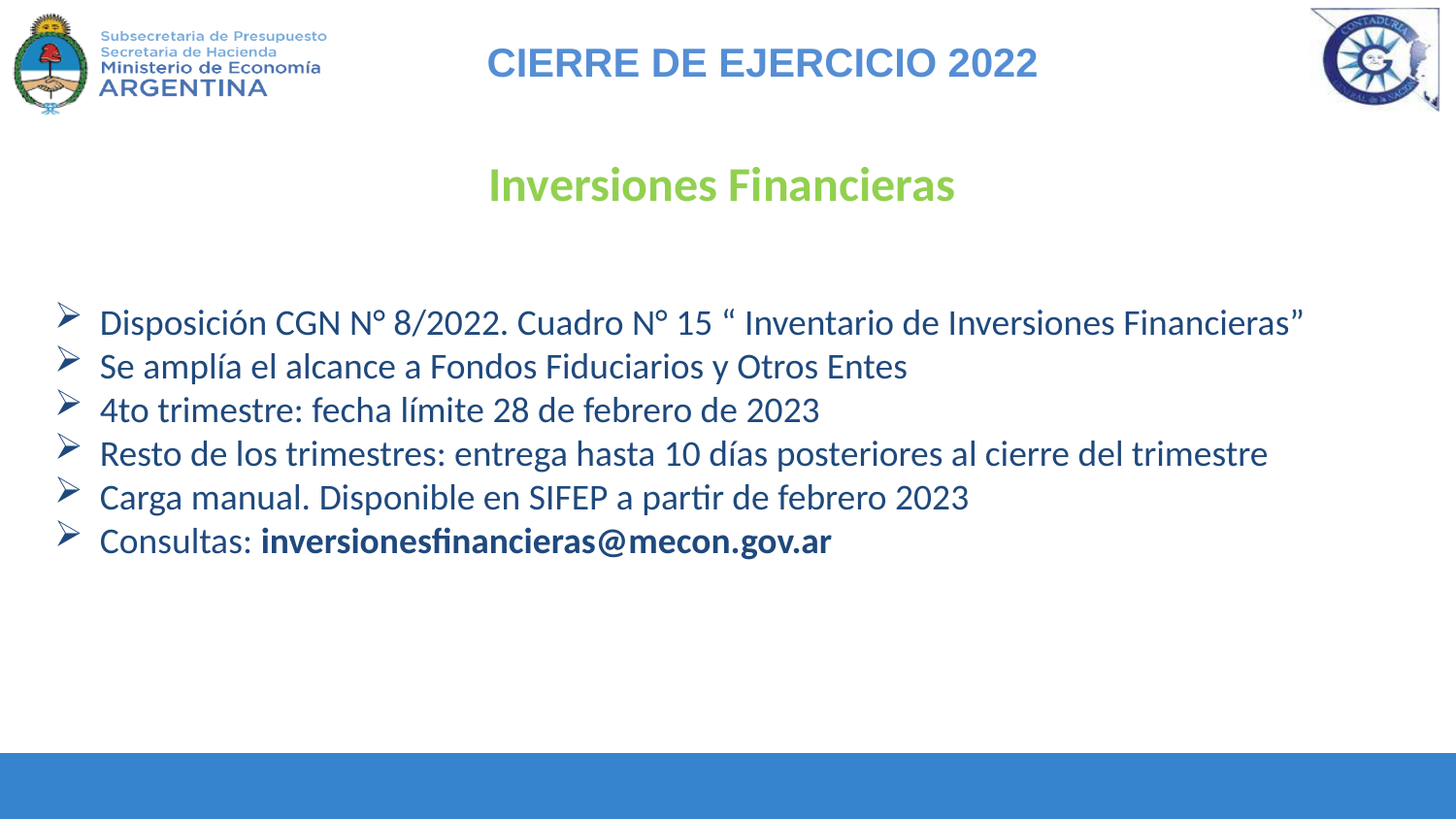

Inversiones Financieras

Disposición CGN N° 8/2022. Cuadro N° 15 “ Inventario de Inversiones Financieras”
Se amplía el alcance a Fondos Fiduciarios y Otros Entes
4to trimestre: fecha límite 28 de febrero de 2023
Resto de los trimestres: entrega hasta 10 días posteriores al cierre del trimestre
Carga manual. Disponible en SIFEP a partir de febrero 2023
Consultas: inversionesfinancieras@mecon.gov.ar